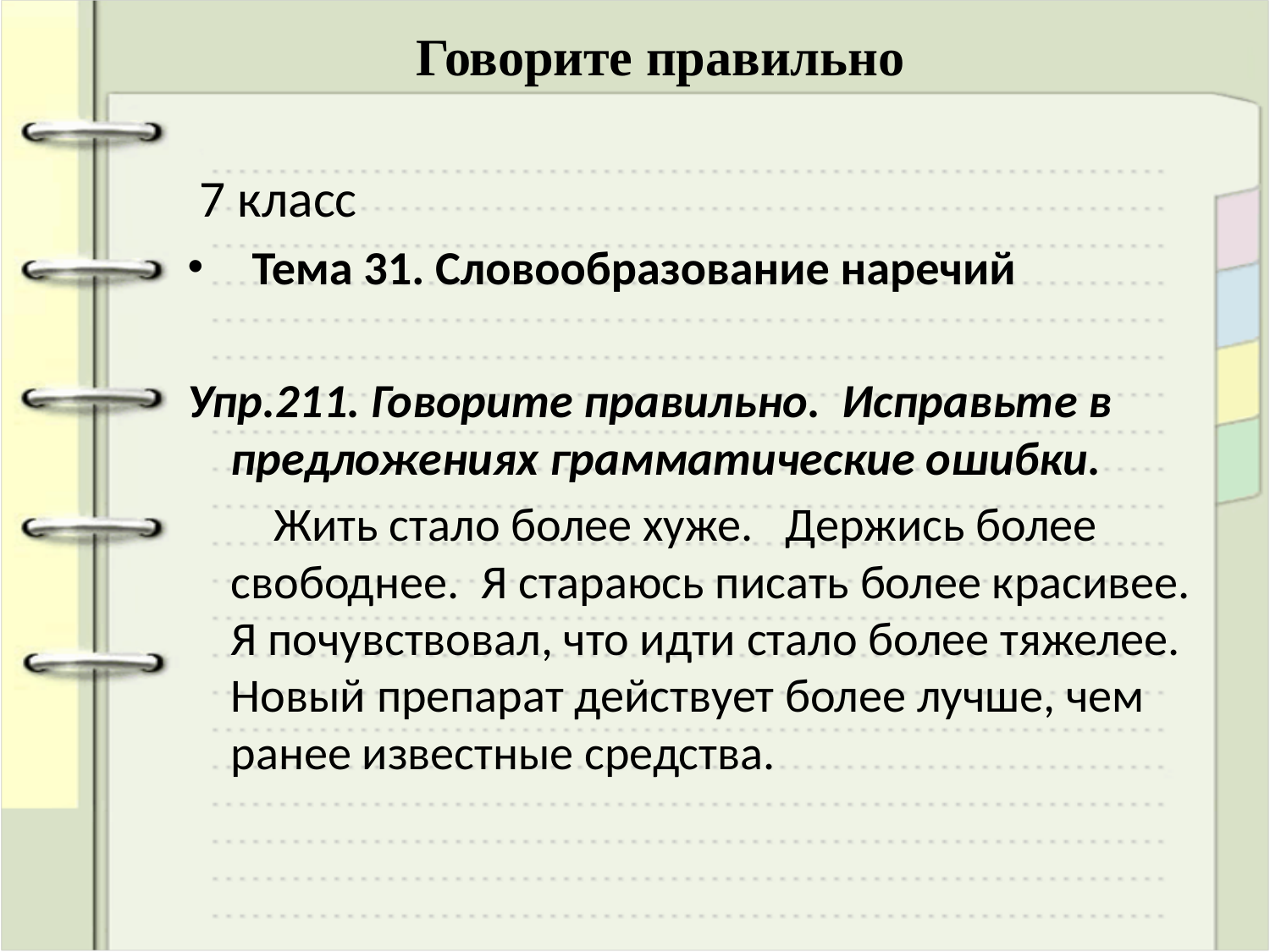

# Говорите правильно
 7 класс
  Тема 31. Словообразование наречий

Упр.211. Говорите правильно.  Исправьте в предложениях грамматические ошибки.
        Жить стало более хуже.   Держись более свободнее.  Я стараюсь писать более красивее.  Я почувствовал, что идти стало более тяжелее.  Новый препарат действует более лучше, чем ранее известные средства.